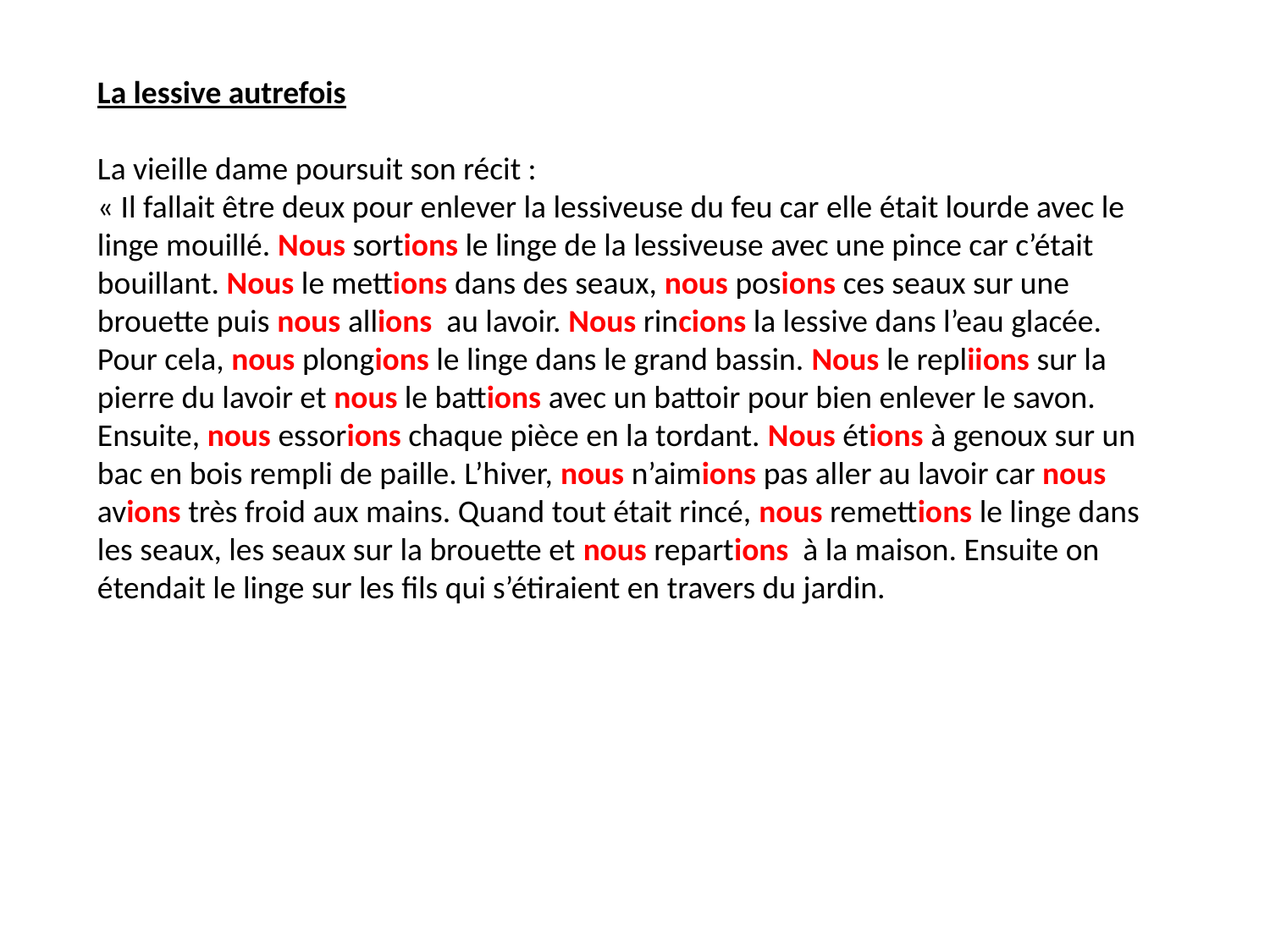

La lessive autrefois

La vieille dame poursuit son récit :
« Il fallait être deux pour enlever la lessiveuse du feu car elle était lourde avec le linge mouillé. Nous sortions le linge de la lessiveuse avec une pince car c’était bouillant. Nous le mettions dans des seaux, nous posions ces seaux sur une brouette puis nous allions  au lavoir. Nous rincions la lessive dans l’eau glacée. Pour cela, nous plongions le linge dans le grand bassin. Nous le repliions sur la pierre du lavoir et nous le battions avec un battoir pour bien enlever le savon. Ensuite, nous essorions chaque pièce en la tordant. Nous étions à genoux sur un bac en bois rempli de paille. L’hiver, nous n’aimions pas aller au lavoir car nous avions très froid aux mains. Quand tout était rincé, nous remettions le linge dans les seaux, les seaux sur la brouette et nous repartions  à la maison. Ensuite on étendait le linge sur les fils qui s’étiraient en travers du jardin.